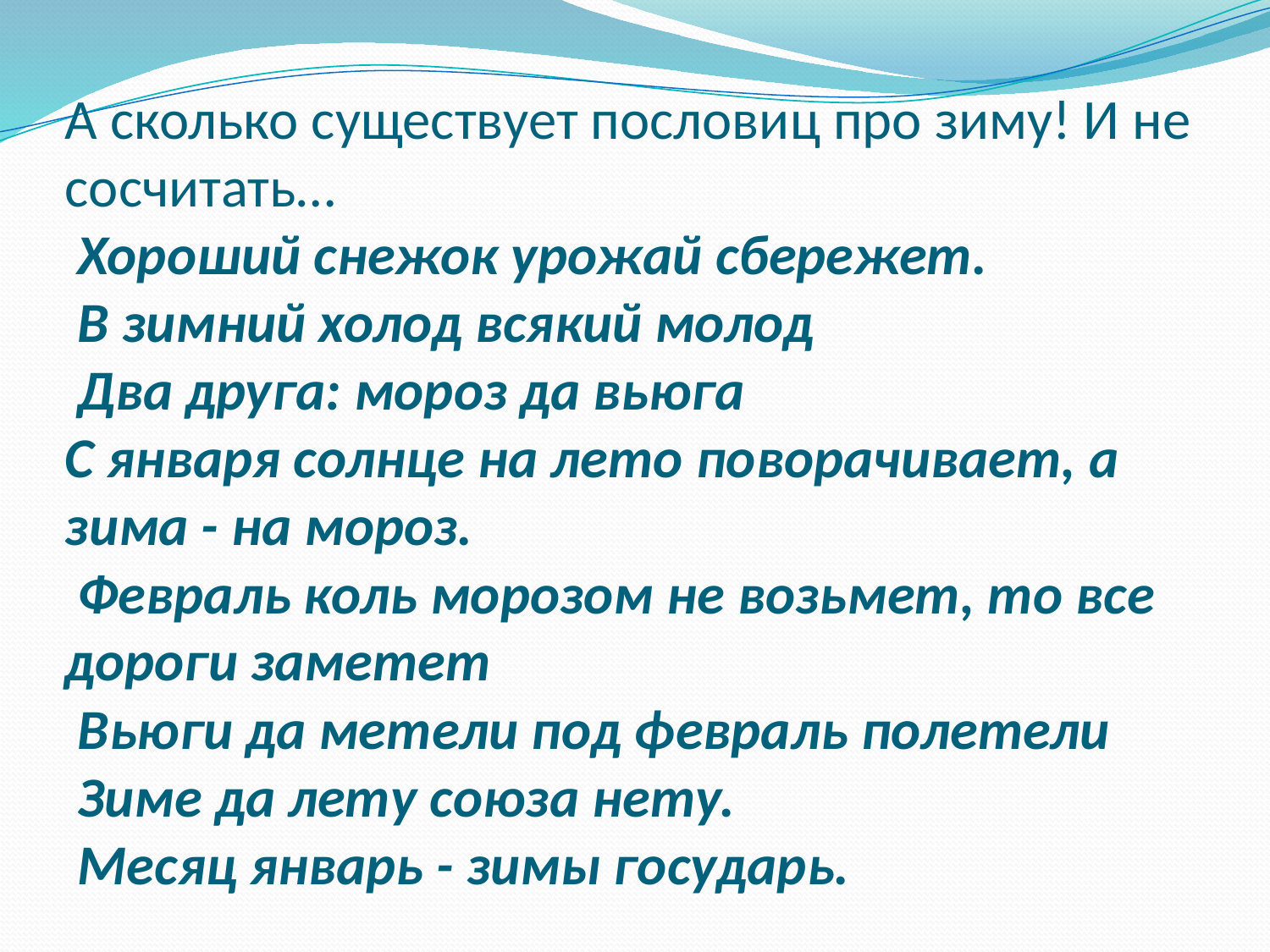

# А сколько существует пословиц про зиму! И не сосчитать… Хороший снежок урожай сбережет. В зимний холод всякий молод Два друга: мороз да вьюга С января солнце на лето поворачивает, а зима - на мороз. Февраль коль морозом не возьмет, то все дороги заметет Вьюги да метели под февраль полетели Зиме да лету союза нету. Месяц январь - зимы государь.